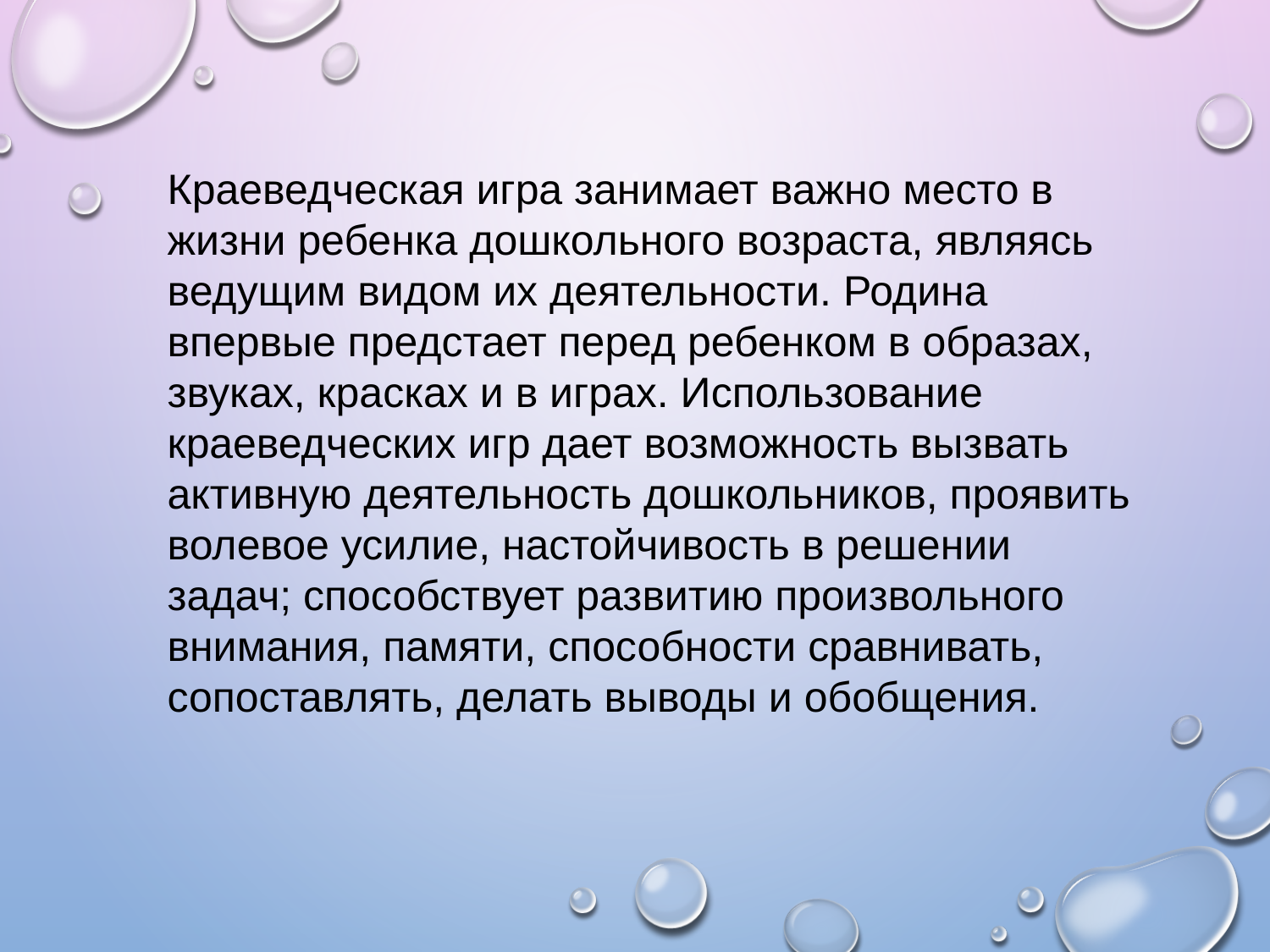

Краеведческая игра занимает важно место в жизни ребенка дошкольного возраста, являясь ведущим видом их деятельности. Родина впервые предстает перед ребенком в образах, звуках, красках и в играх. Использование краеведческих игр дает возможность вызвать активную деятельность дошкольников, проявить волевое усилие, настойчивость в решении задач; способствует развитию произвольного внимания, памяти, способности сравнивать, сопоставлять, делать выводы и обобщения.